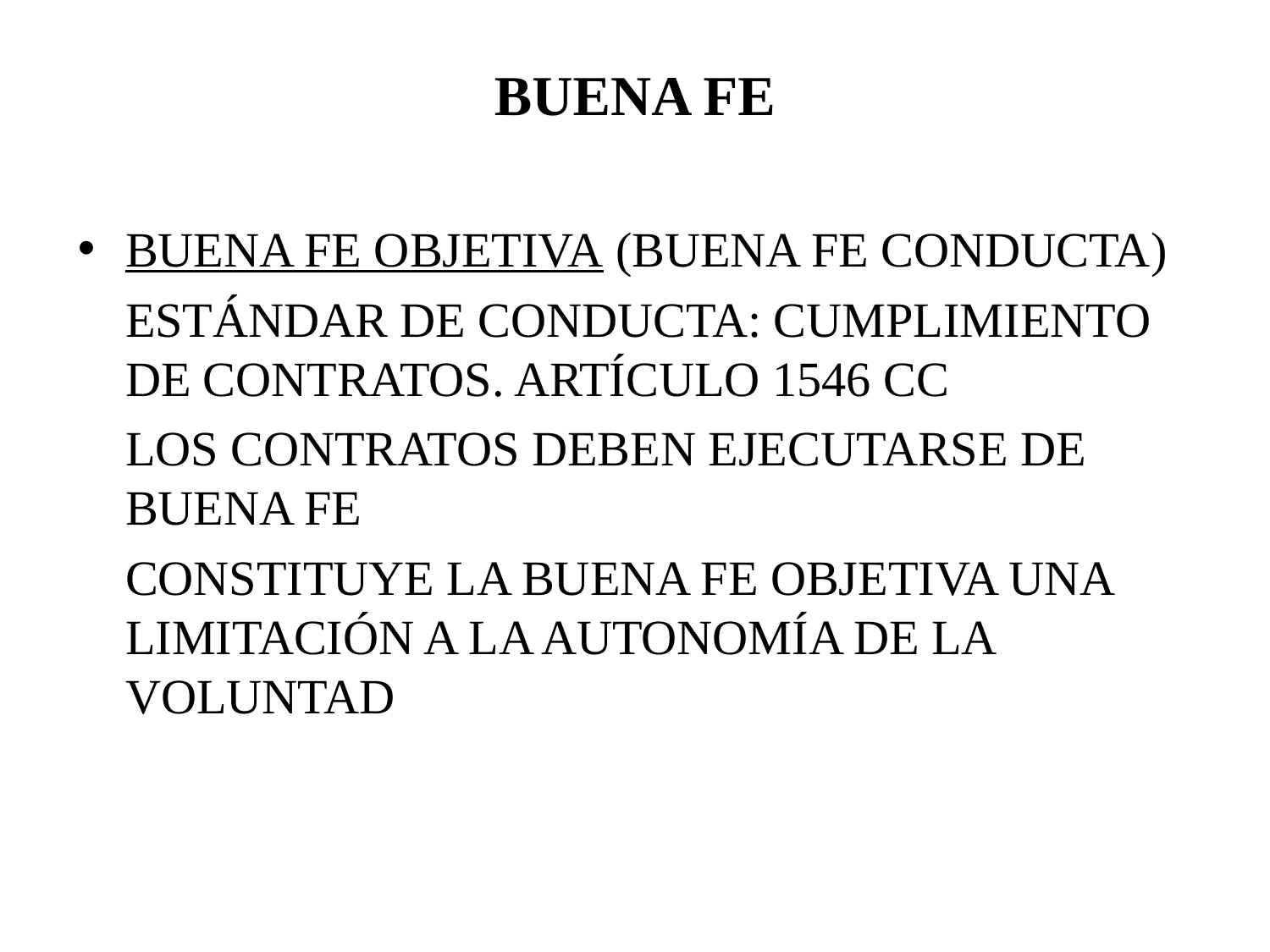

BUENA FE
BUENA FE OBJETIVA (BUENA FE CONDUCTA)
	ESTÁNDAR DE CONDUCTA: CUMPLIMIENTO DE CONTRATOS. ARTÍCULO 1546 CC
	LOS CONTRATOS DEBEN EJECUTARSE DE BUENA FE
	CONSTITUYE LA BUENA FE OBJETIVA UNA LIMITACIÓN A LA AUTONOMÍA DE LA VOLUNTAD